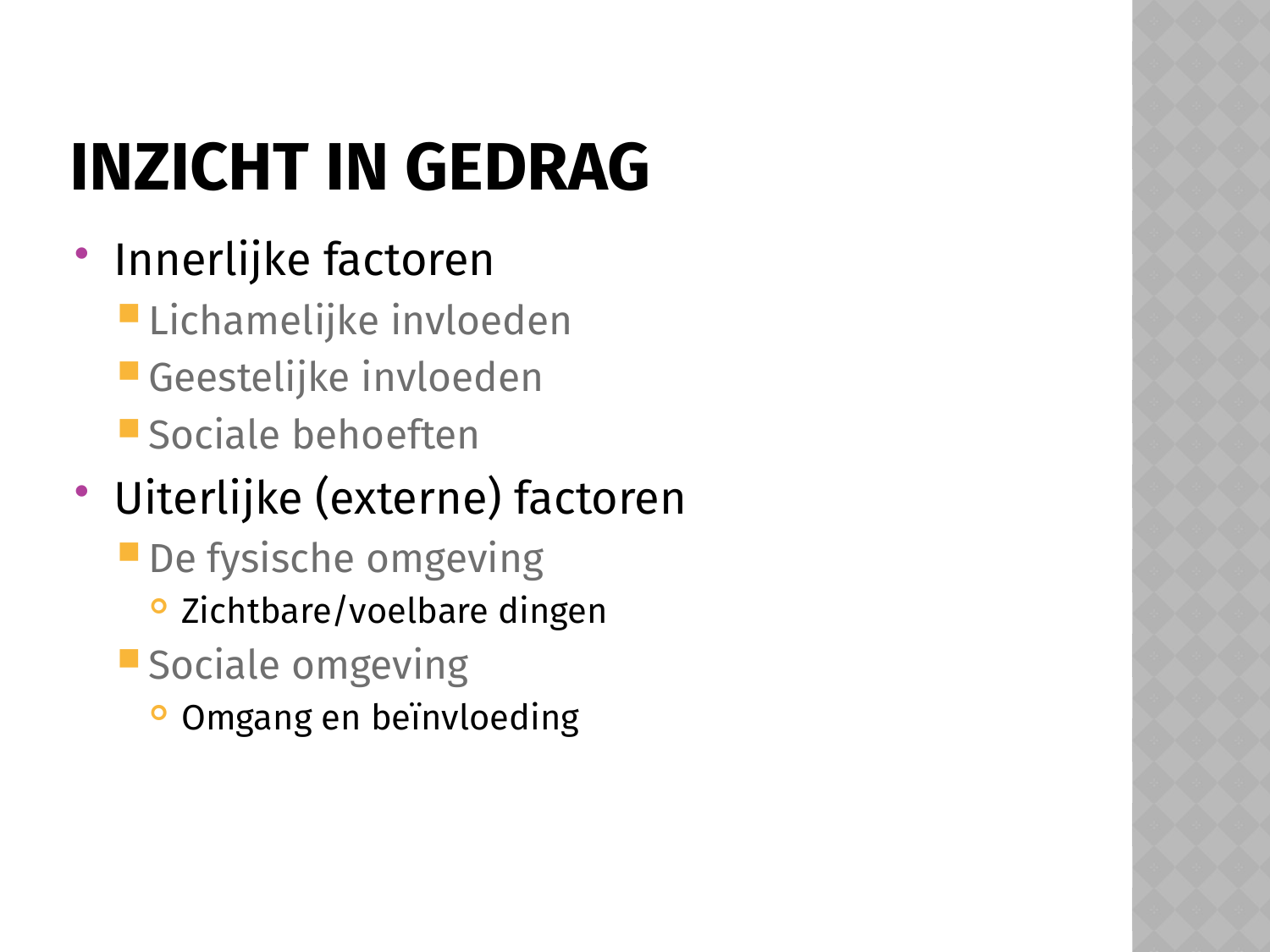

# Inzicht in gedrag
Innerlijke factoren
Lichamelijke invloeden
Geestelijke invloeden
Sociale behoeften
Uiterlijke (externe) factoren
De fysische omgeving
Zichtbare/voelbare dingen
Sociale omgeving
Omgang en beïnvloeding